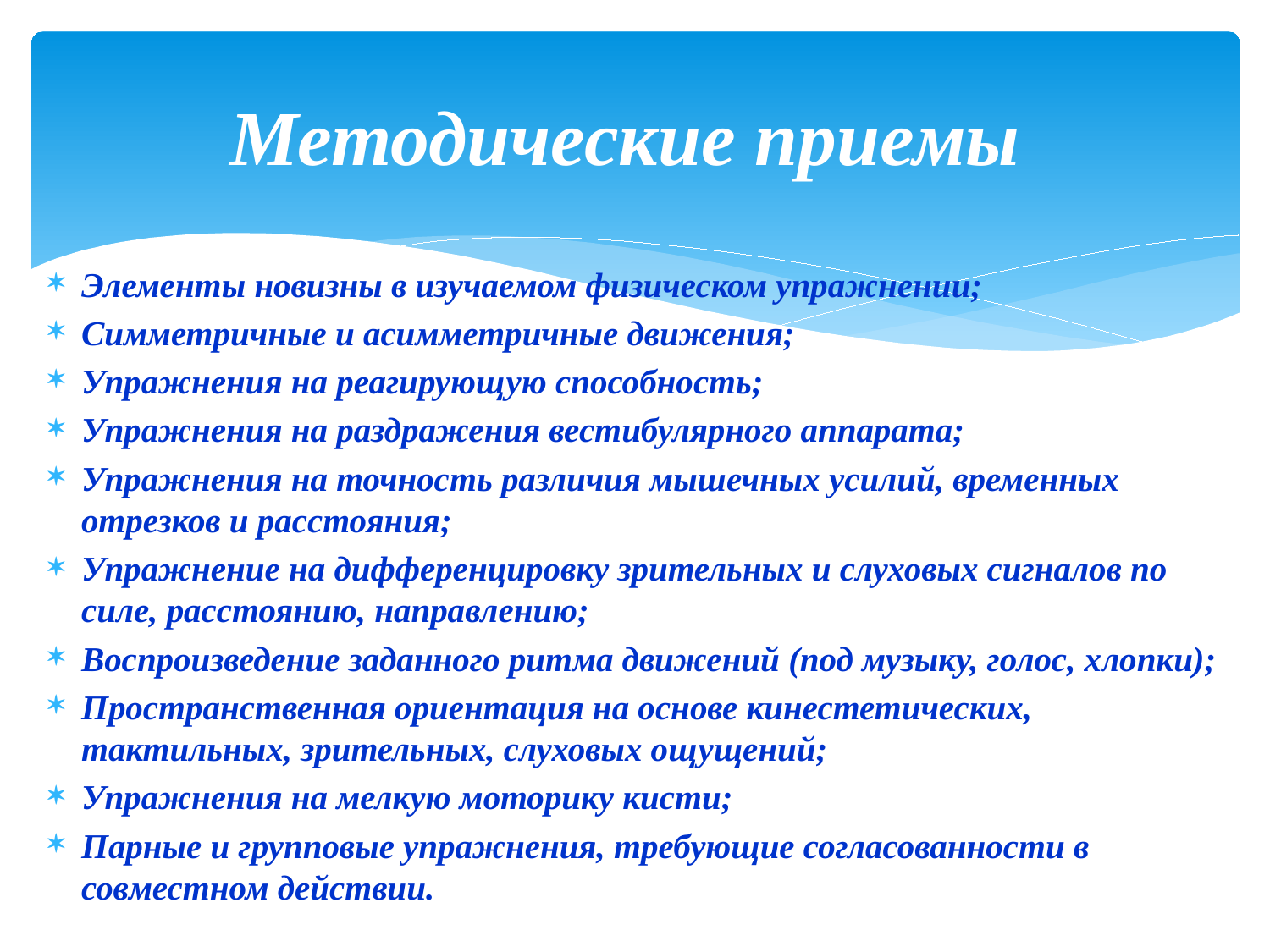

# Методические приемы
Элементы новизны в изучаемом физическом упражнении;
Симметричные и асимметричные движения;
Упражнения на реагирующую способность;
Упражнения на раздражения вестибулярного аппарата;
Упражнения на точность различия мышечных усилий, временных отрезков и расстояния;
Упражнение на дифференцировку зрительных и слуховых сигналов по силе, расстоянию, направлению;
Воспроизведение заданного ритма движений (под музыку, голос, хлопки);
Пространственная ориентация на основе кинестетических, тактильных, зрительных, слуховых ощущений;
Упражнения на мелкую моторику кисти;
Парные и групповые упражнения, требующие согласованности в совместном действии.